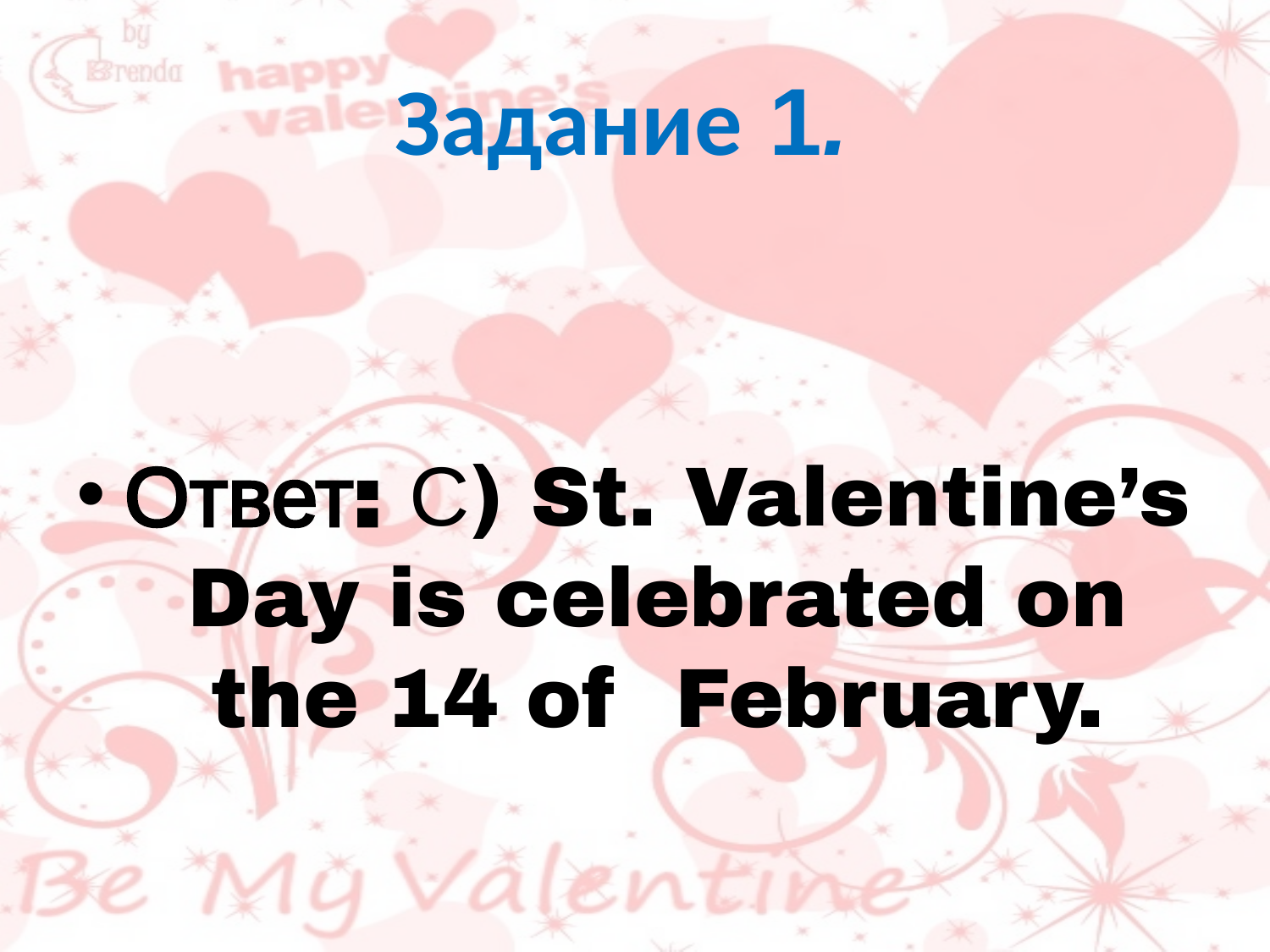

# Задание 1.
Ответ: С) St. Valentine’s Day is celebrated on the 14 of  February.